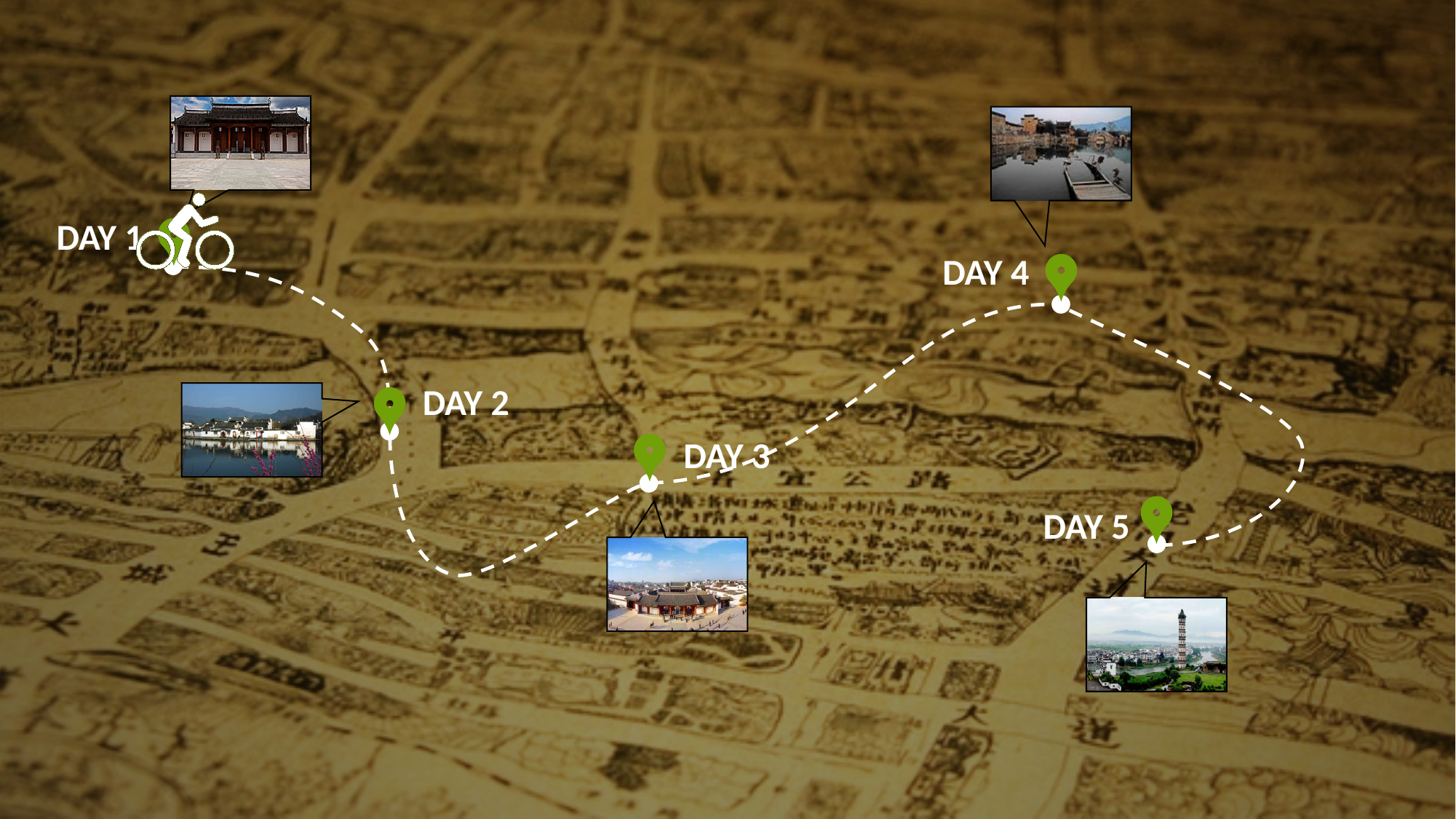

DAY 1

DAY 4

DAY 2

DAY 3

DAY 5